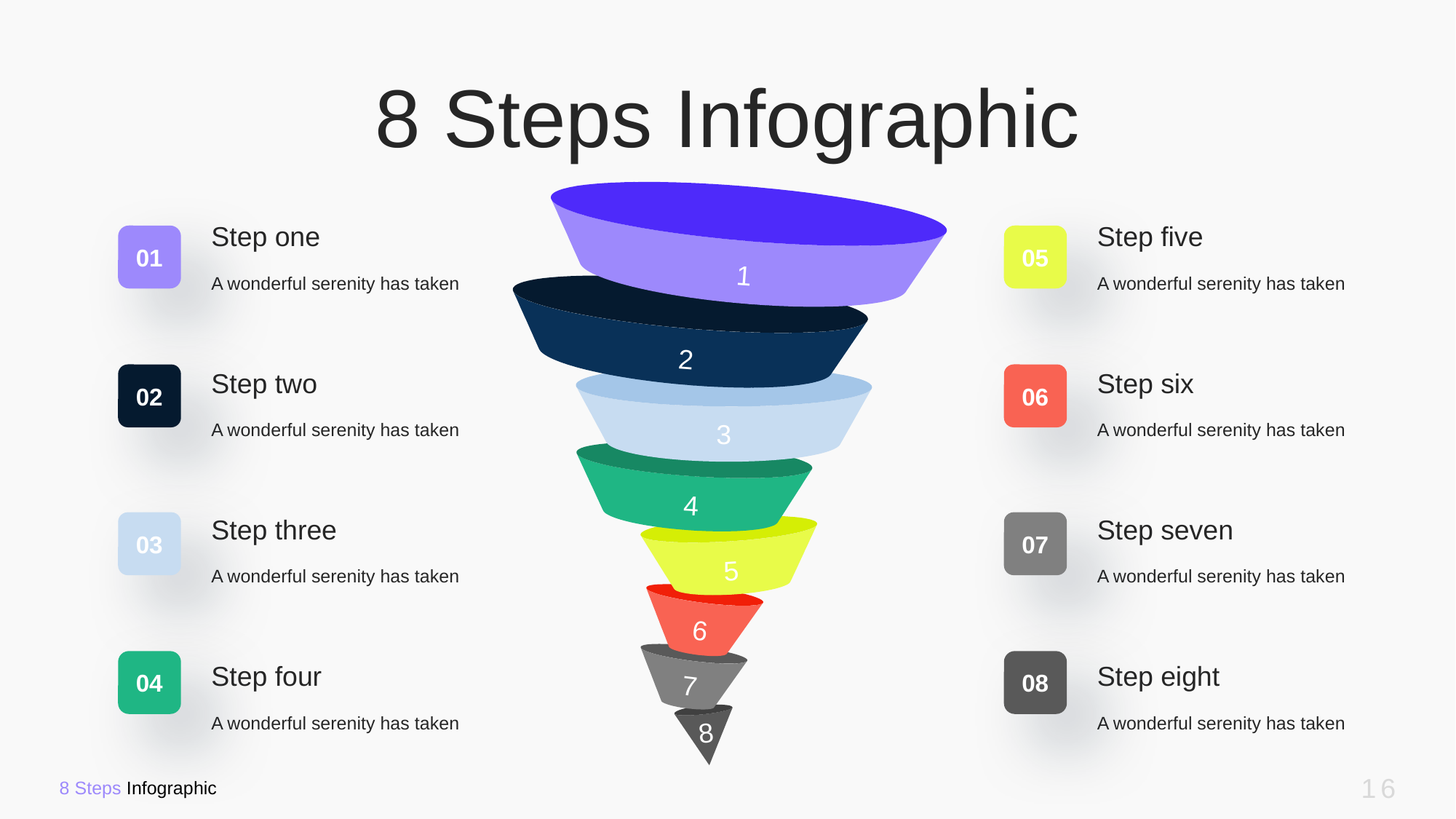

8 Steps Infographic

1

2

3

4

5

6

7

8

Step one
01
A wonderful serenity has taken
Step two
02
A wonderful serenity has taken
Step three
03
A wonderful serenity has taken
04
Step four
A wonderful serenity has taken
Step five
05
A wonderful serenity has taken
Step six
06
A wonderful serenity has taken
Step seven
07
A wonderful serenity has taken
08
Step eight
A wonderful serenity has taken